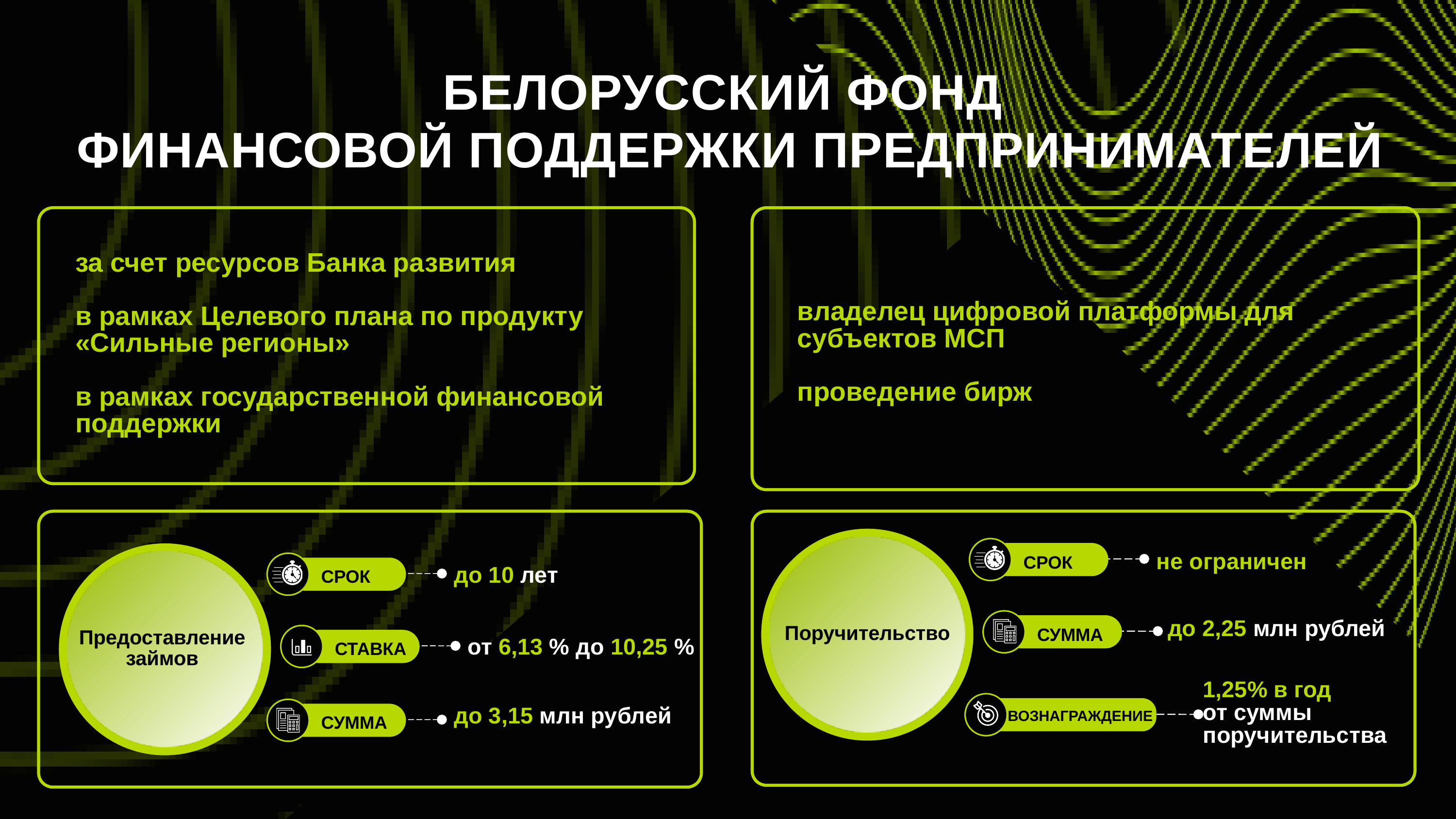

БЕЛОРУССКИЙ ФОНД
ФИНАНСОВОЙ ПОДДЕРЖКИ ПРЕДПРИНИМАТЕЛЕЙ

за счет ресурсов Банка развития

в рамках Целевого плана по продукту «Сильные регионы»

в рамках государственной финансовой поддержки
владелец цифровой платформы для субъектов МСП

проведение бирж

не ограничен

СРОК

до 2,25 млн рублей

СУММА
Поручительство

1,25% в год
от суммы поручительства

ВОЗНАГРАЖДЕНИЕ

до 10 лет

СРОК

от 6,13 % до 10,25 %
Предоставление
займов

СТАВКА

до 3,15 млн рублей
СУММА